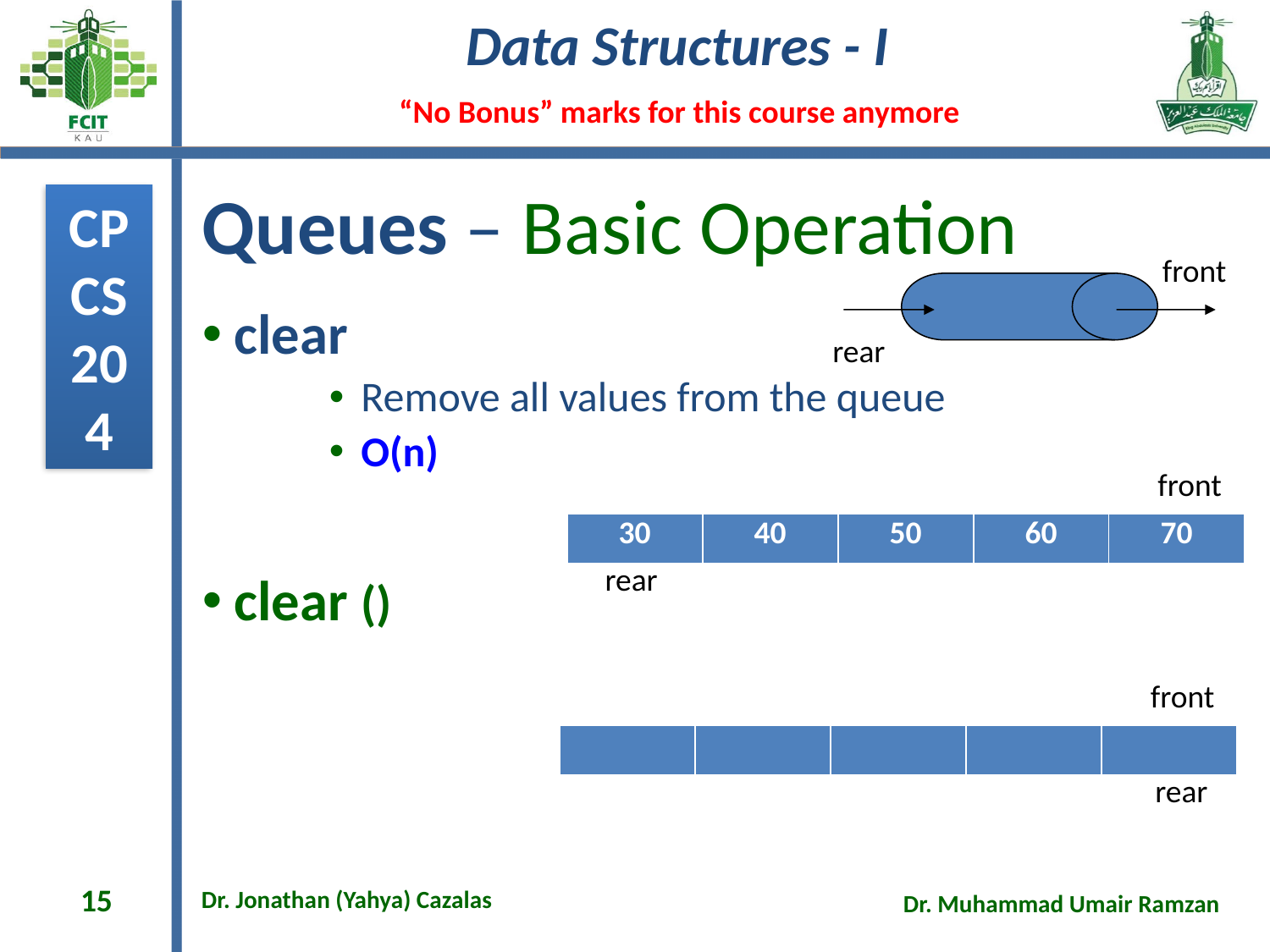

# Queues – Basic Operation
front

rear
clear
Remove all values from the queue
O(n)

clear ()
front
| 30 | 40 | 50 | 60 | 70 |
| --- | --- | --- | --- | --- |
rear
front
|  |  |  |  |  |
| --- | --- | --- | --- | --- |
rear
15